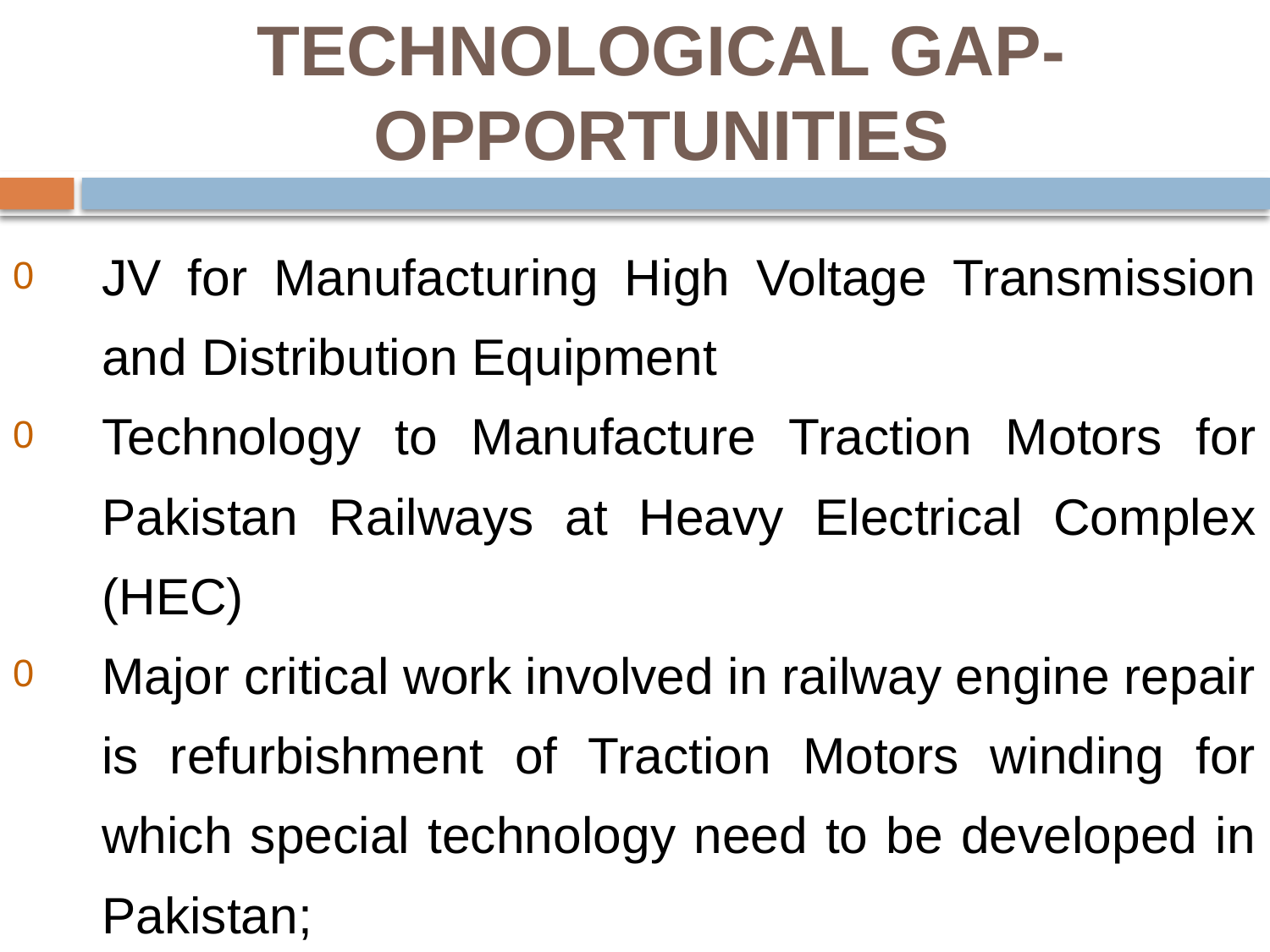

# TECHNOLOGICAL GAP- OPPORTUNITIES

JV for Manufacturing High Voltage Transmission and Distribution Equipment
Technology to Manufacture Traction Motors for Pakistan Railways at Heavy Electrical Complex (HEC)
Major critical work involved in railway engine repair is refurbishment of Traction Motors winding for which special technology need to be developed in Pakistan;
Oil & Gas industry sending traction motors to Dubai for repair and refurbishment..